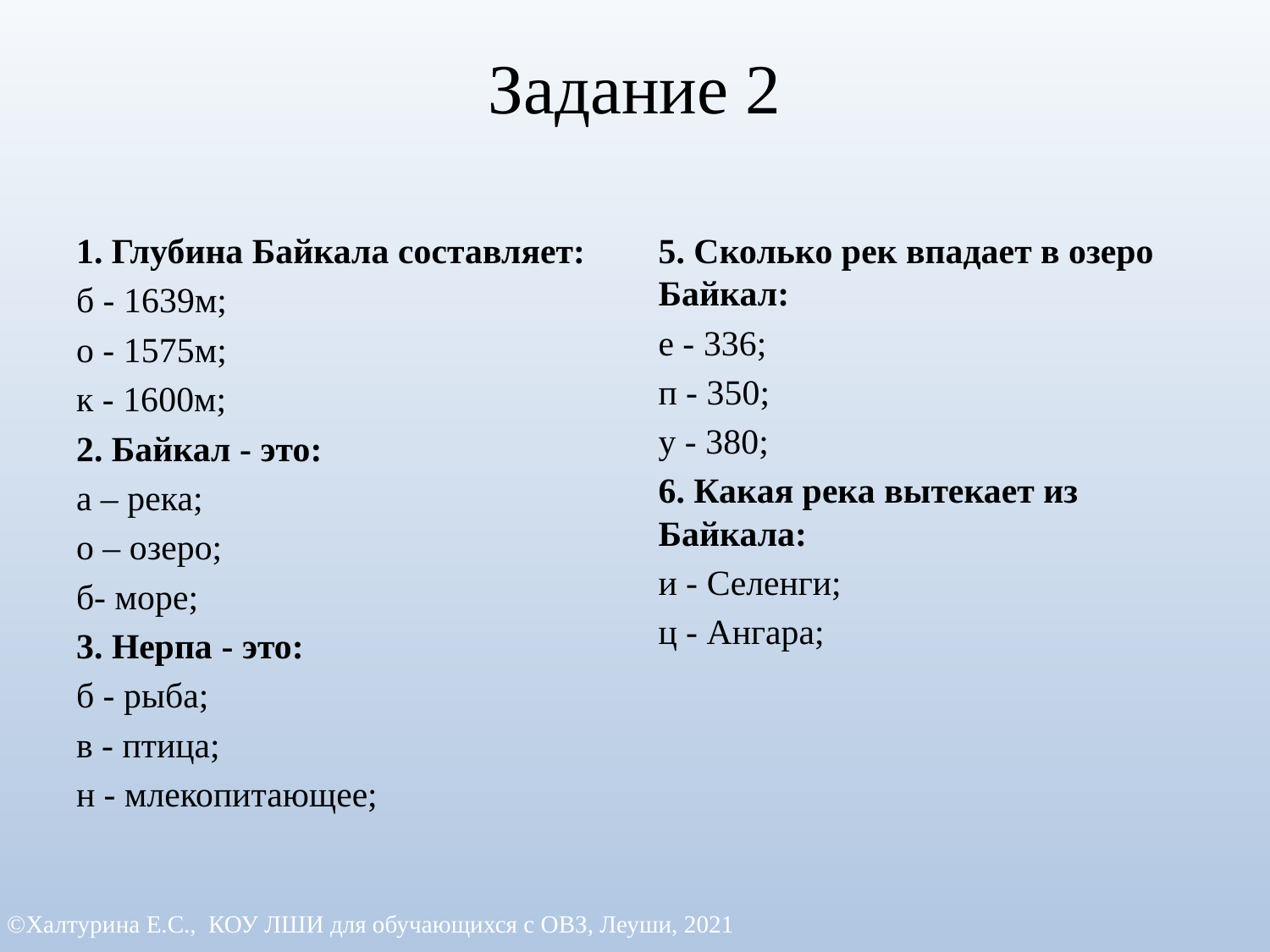

# Задание 2
1. Глубина Байкала составляет:
б - 1639м;
о - 1575м;
к - 1600м;
2. Байкал - это:
а – река;
о – озеро;
б- море;
3. Нерпа - это:
б - рыба;
в - птица;
н - млекопитающее;

5. Сколько рек впадает в озеро Байкал:
е - 336;
п - 350;
у - 380;
6. Какая река вытекает из Байкала:
и - Селенги;
ц - Ангара;
©Халтурина Е.С.,  КОУ ЛШИ для обучающихся с ОВЗ, Леуши, 2021